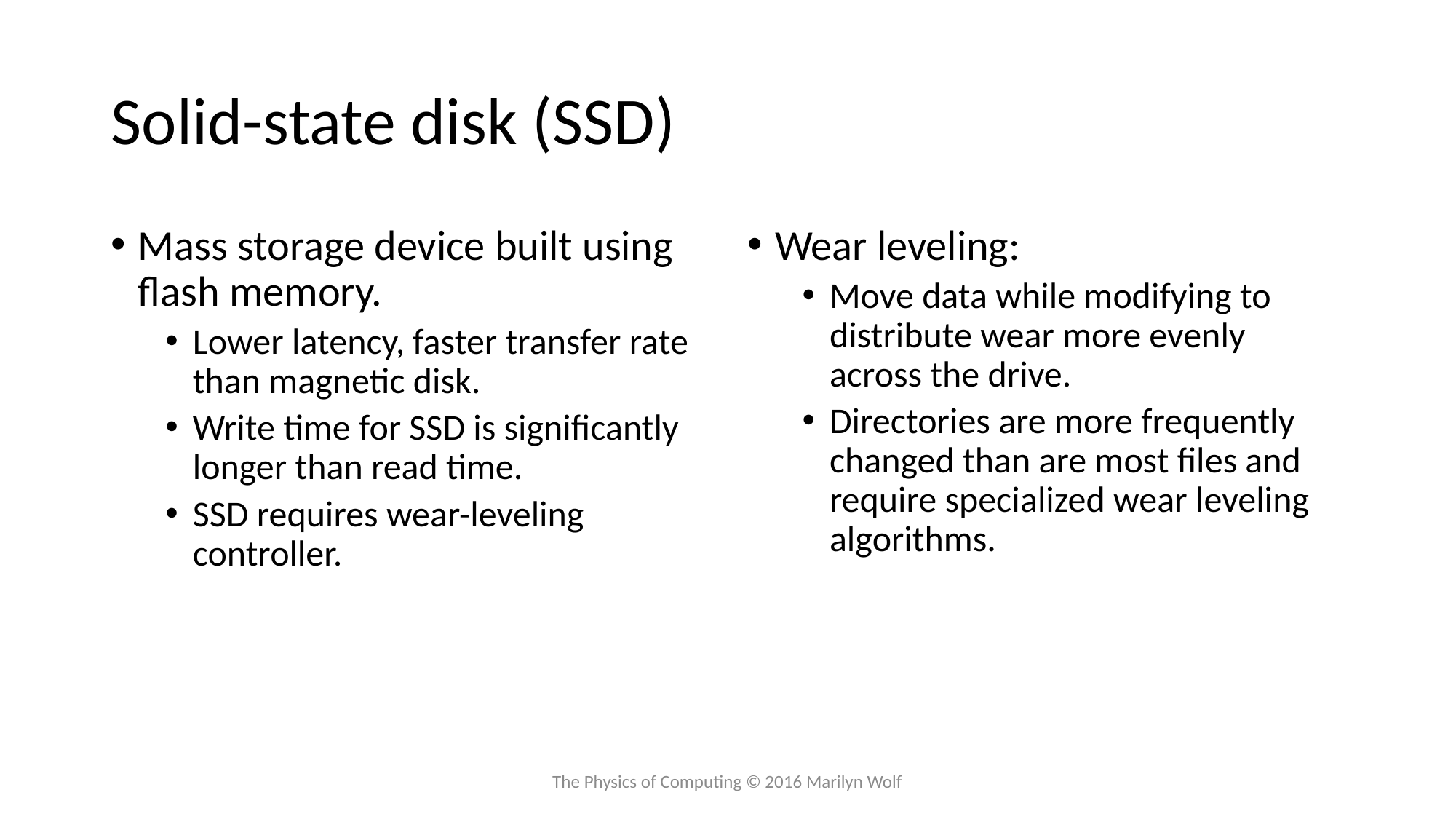

# Solid-state disk (SSD)
Mass storage device built using flash memory.
Lower latency, faster transfer rate than magnetic disk.
Write time for SSD is significantly longer than read time.
SSD requires wear-leveling controller.

Wear leveling:
Move data while modifying to distribute wear more evenly across the drive.
Directories are more frequently changed than are most files and require specialized wear leveling algorithms.
The Physics of Computing © 2016 Marilyn Wolf